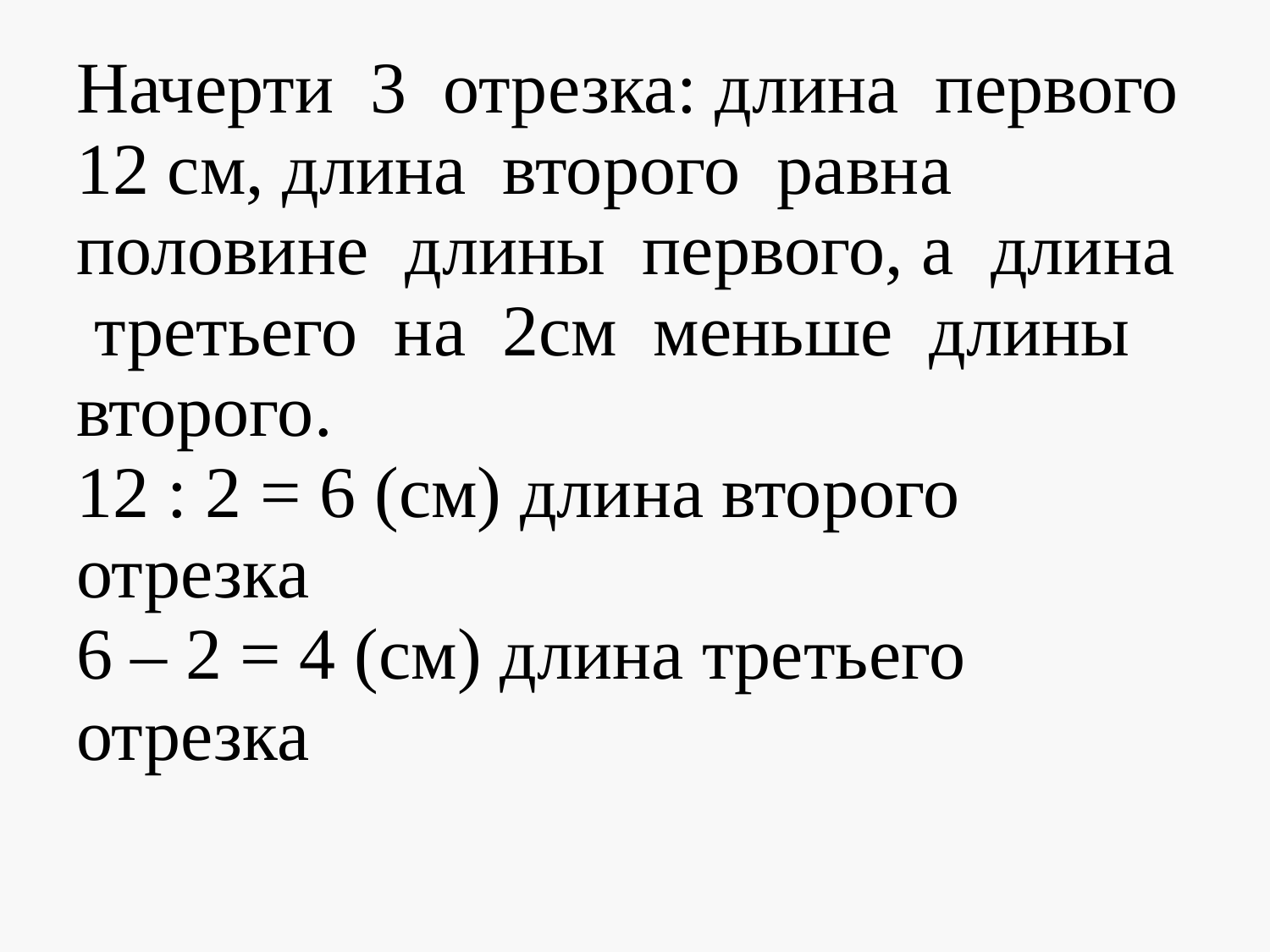

# Начерти  3  отрезка: длина  первого 12 см, длина  второго  равна  половине  длины  первого, а  длина  третьего  на  2см  меньше  длины  второго. 12 : 2 = 6 (см) длина второго отрезка 6 – 2 = 4 (см) длина третьего  отрезка